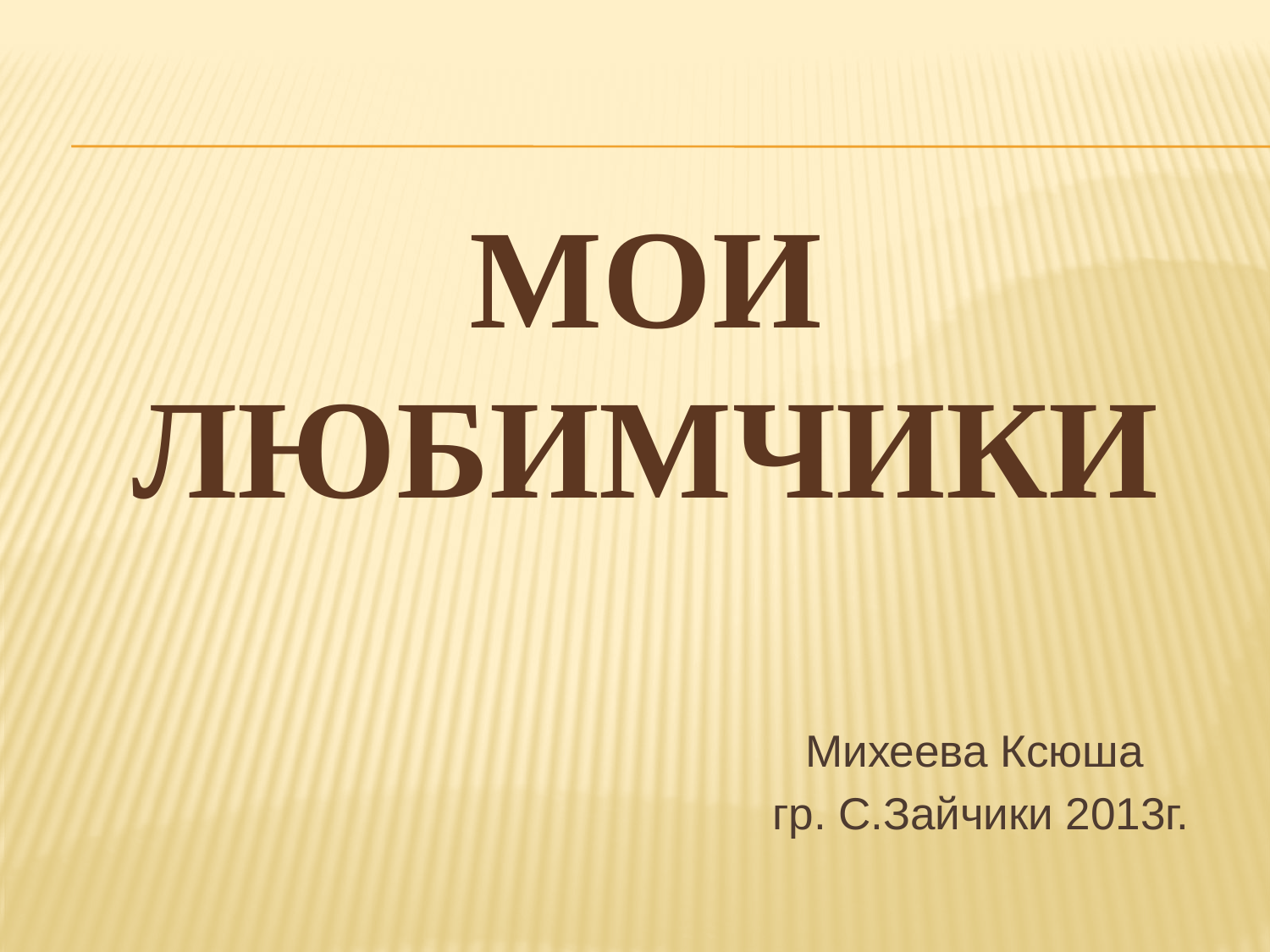

# Мои любимчики
Михеева Ксюша
гр. С.Зайчики 2013г.